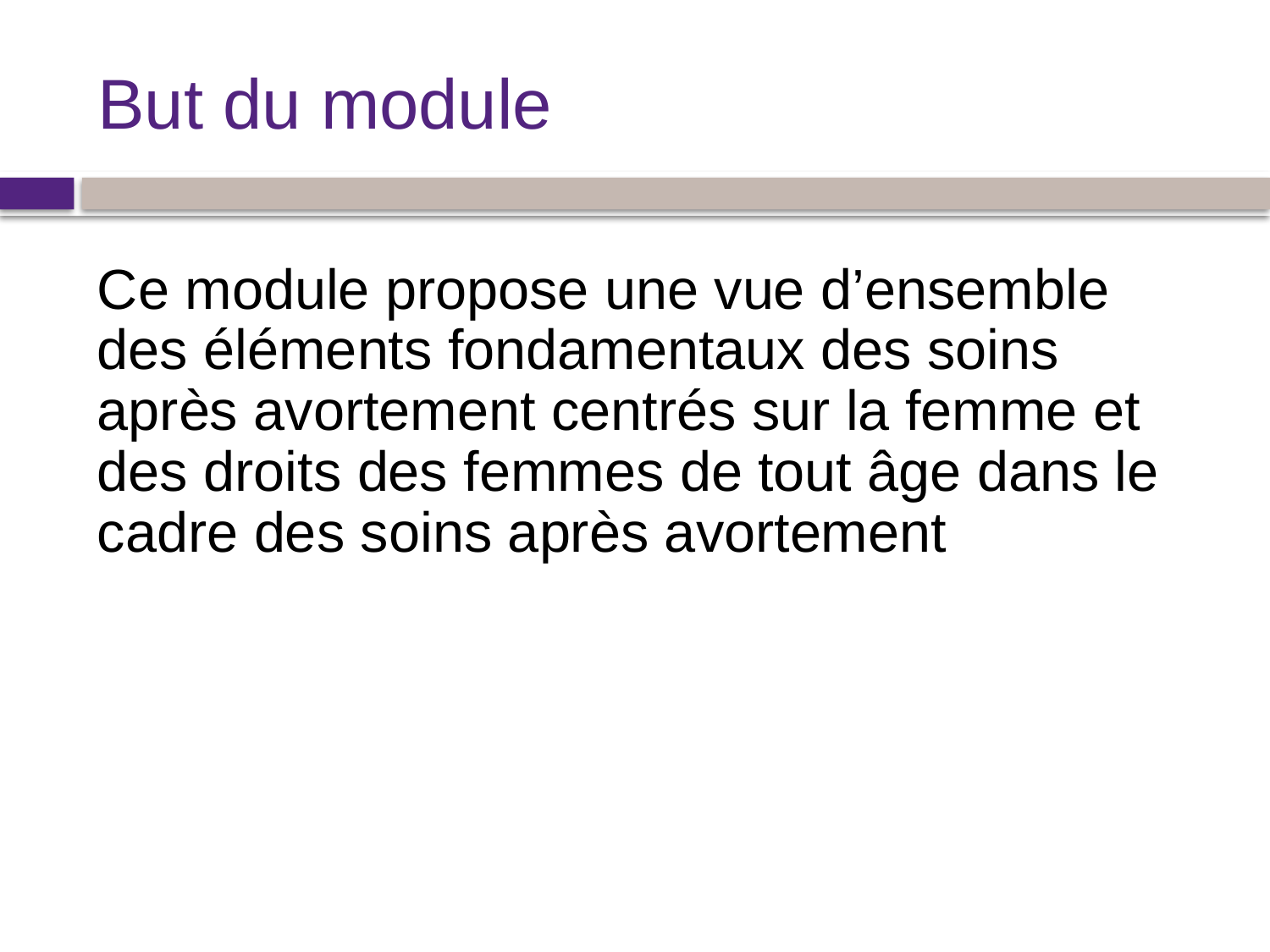

# But du module
Ce module propose une vue d’ensemble des éléments fondamentaux des soins après avortement centrés sur la femme et des droits des femmes de tout âge dans le cadre des soins après avortement